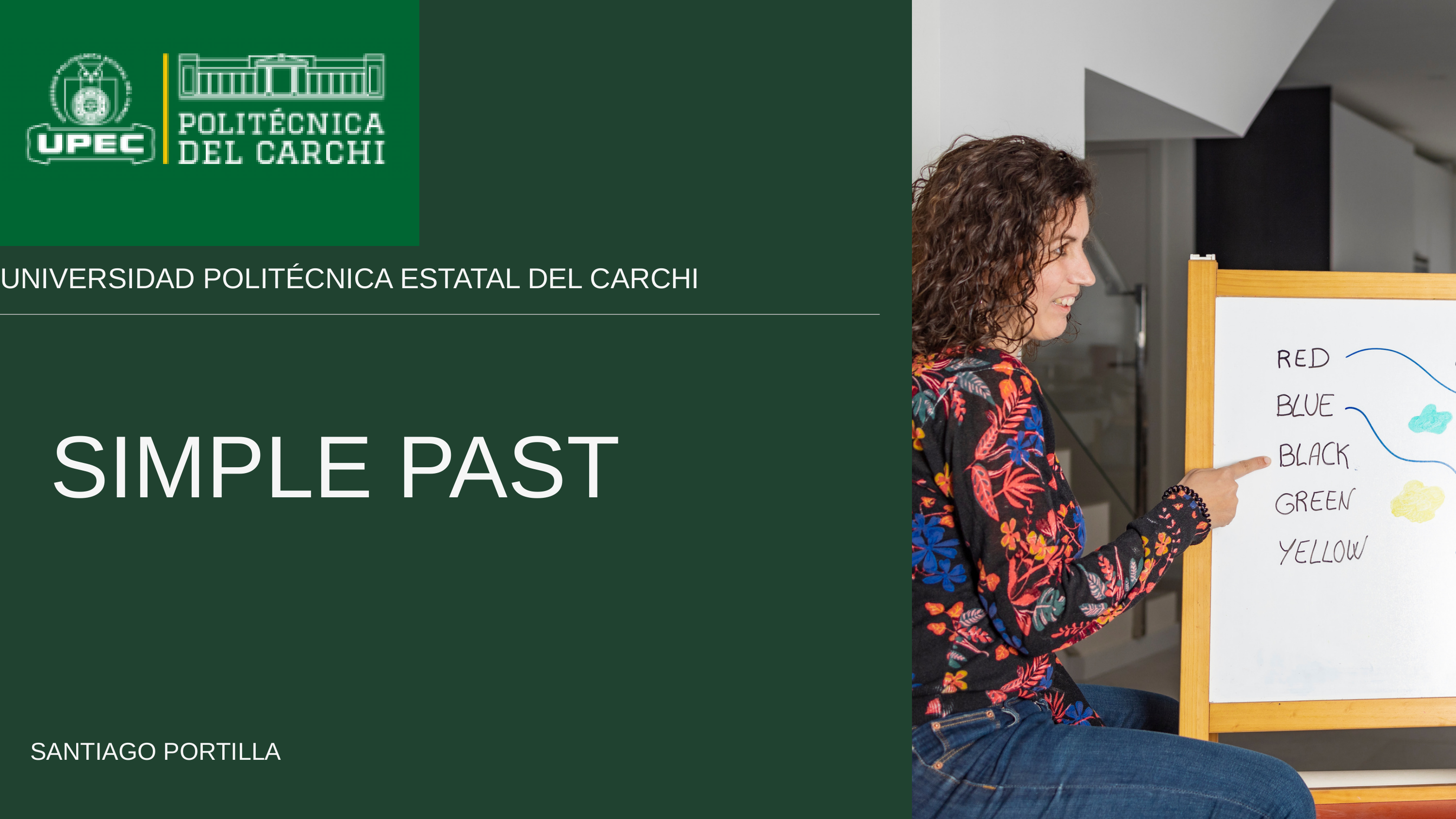

UNIVERSIDAD POLITÉCNICA ESTATAL DEL CARCHI

SIMPLE PAST
SANTIAGO PORTILLA